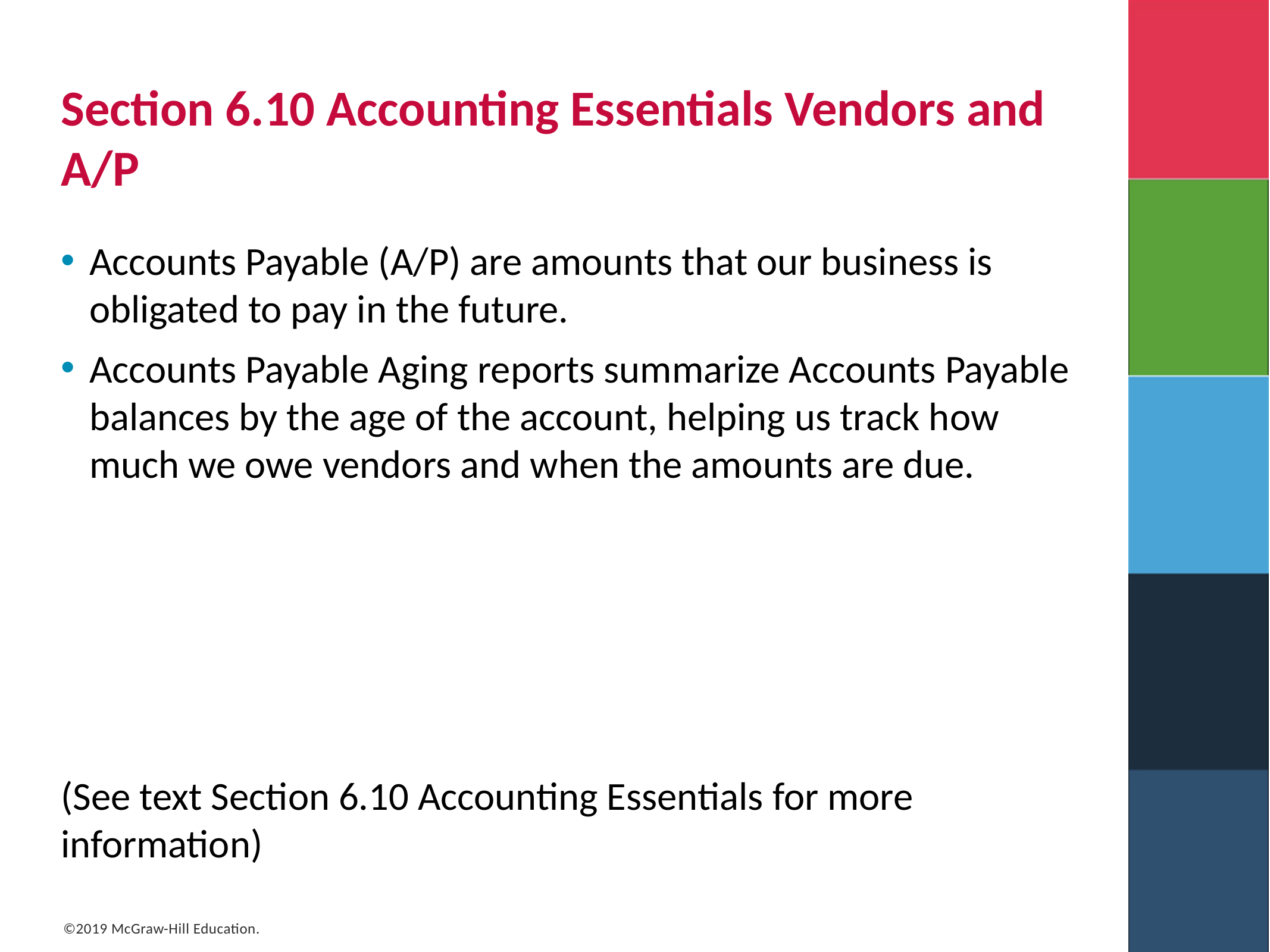

# Section 6.10 Accounting Essentials Vendors and A/P
Accounts Payable (A/P) are amounts that our business is obligated to pay in the future.
Accounts Payable Aging reports summarize Accounts Payable balances by the age of the account, helping us track how much we owe vendors and when the amounts are due.
(See text Section 6.10 Accounting Essentials for more information)